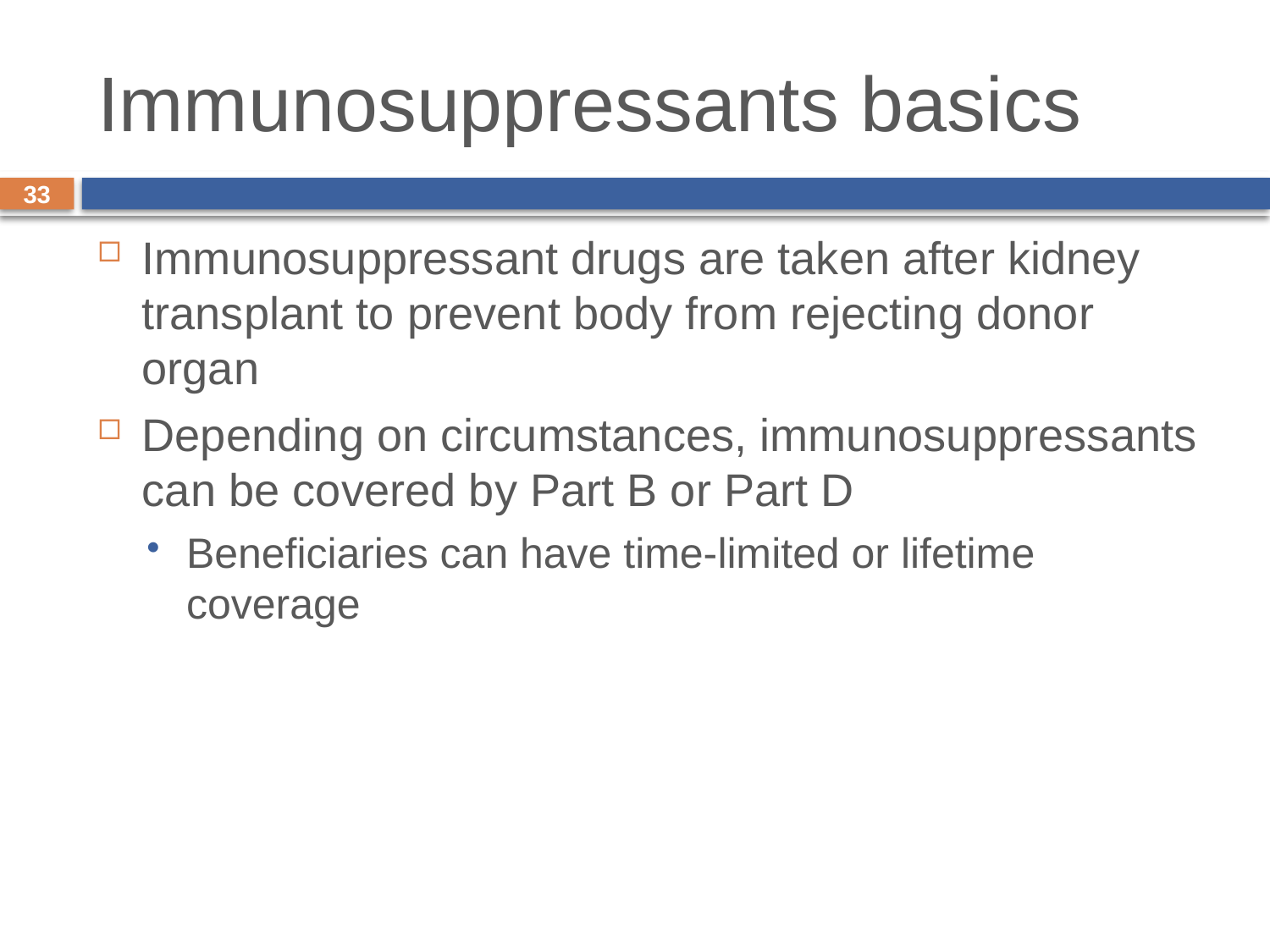

# Immunosuppressants basics
33
Immunosuppressant drugs are taken after kidney transplant to prevent body from rejecting donor organ
Depending on circumstances, immunosuppressants can be covered by Part B or Part D
Beneficiaries can have time-limited or lifetime coverage